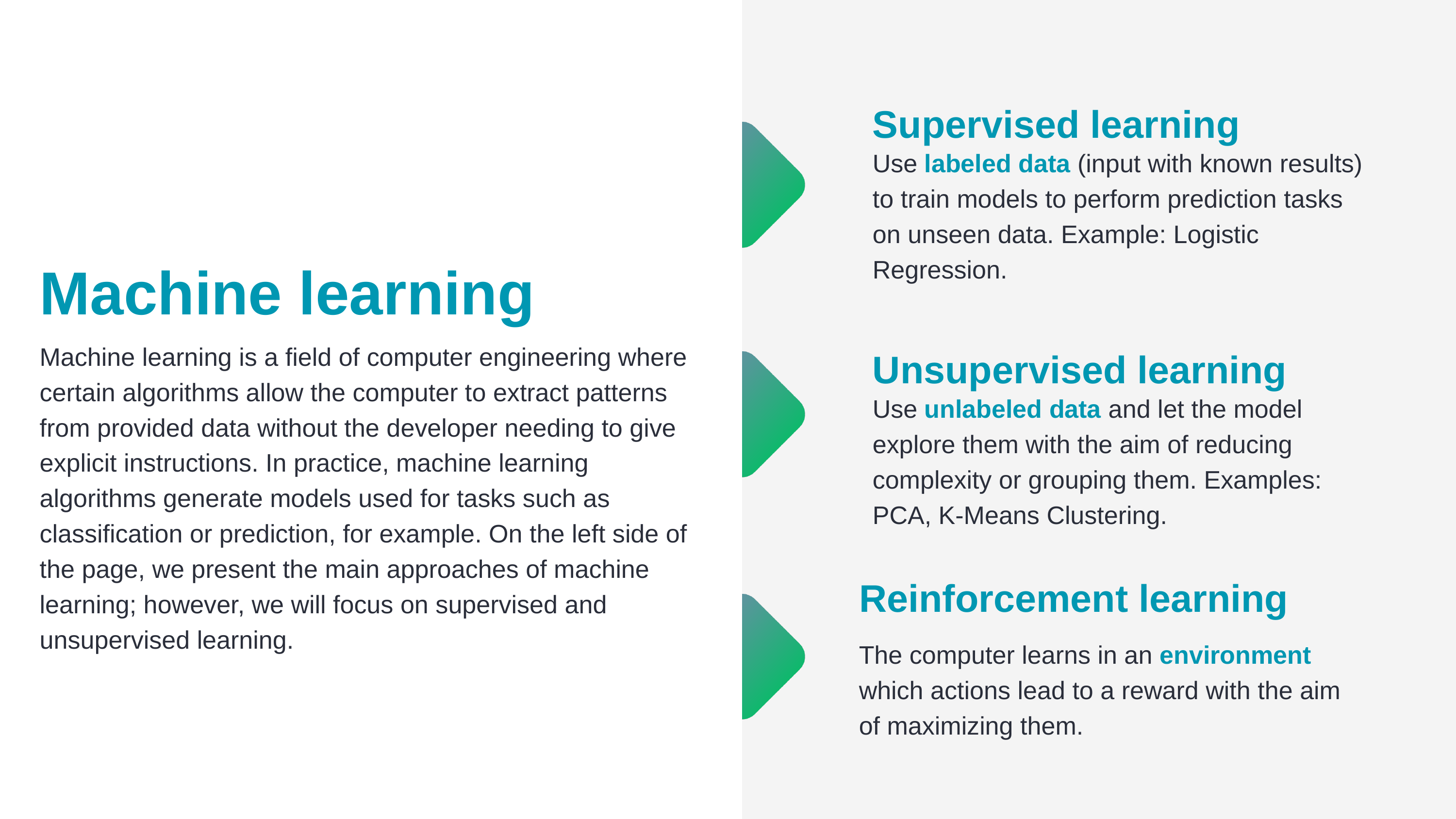

Supervised learning
Use labeled data (input with known results) to train models to perform prediction tasks on unseen data. Example: Logistic Regression.

Machine learning
Machine learning is a field of computer engineering where certain algorithms allow the computer to extract patterns from provided data without the developer needing to give explicit instructions. In practice, machine learning algorithms generate models used for tasks such as classification or prediction, for example. On the left side of the page, we present the main approaches of machine learning; however, we will focus on supervised and unsupervised learning.
Unsupervised learning
Use unlabeled data and let the model explore them with the aim of reducing complexity or grouping them. Examples: PCA, K-Means Clustering.

Reinforcement learning
The computer learns in an environment which actions lead to a reward with the aim of maximizing them.